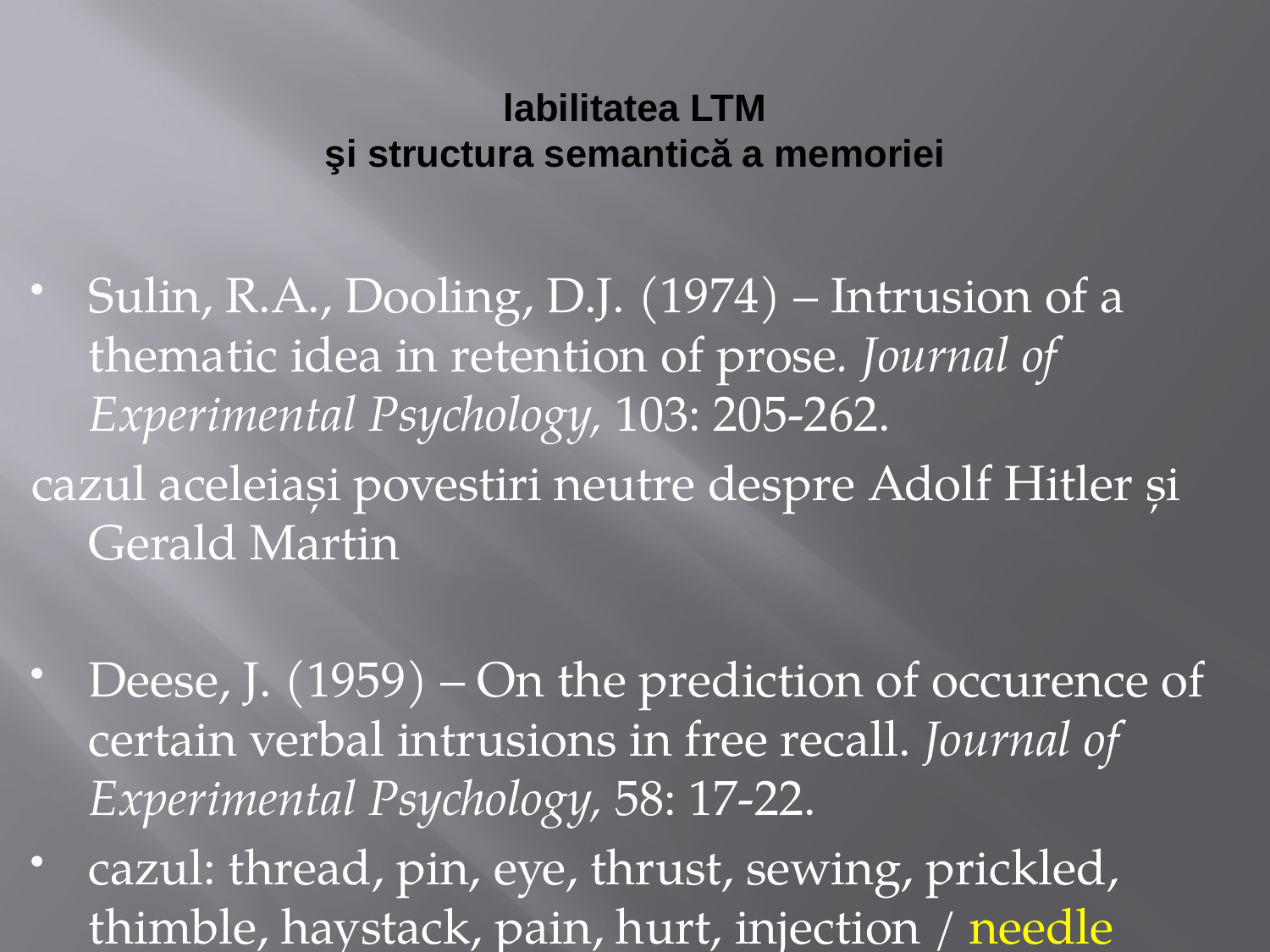

# labilitatea LTM şi structura semantică a memoriei

Sulin, R.A., Dooling, D.J. (1974) – Intrusion of a thematic idea in retention of prose. Journal of Experimental Psychology, 103: 205-262.
cazul aceleiaşi povestiri neutre despre Adolf Hitler şi Gerald Martin

Deese, J. (1959) – On the prediction of occurence of certain verbal intrusions in free recall. Journal of Experimental Psychology, 58: 17-22.
cazul: thread, pin, eye, thrust, sewing, prickled, thimble, haystack, pain, hurt, injection / needle